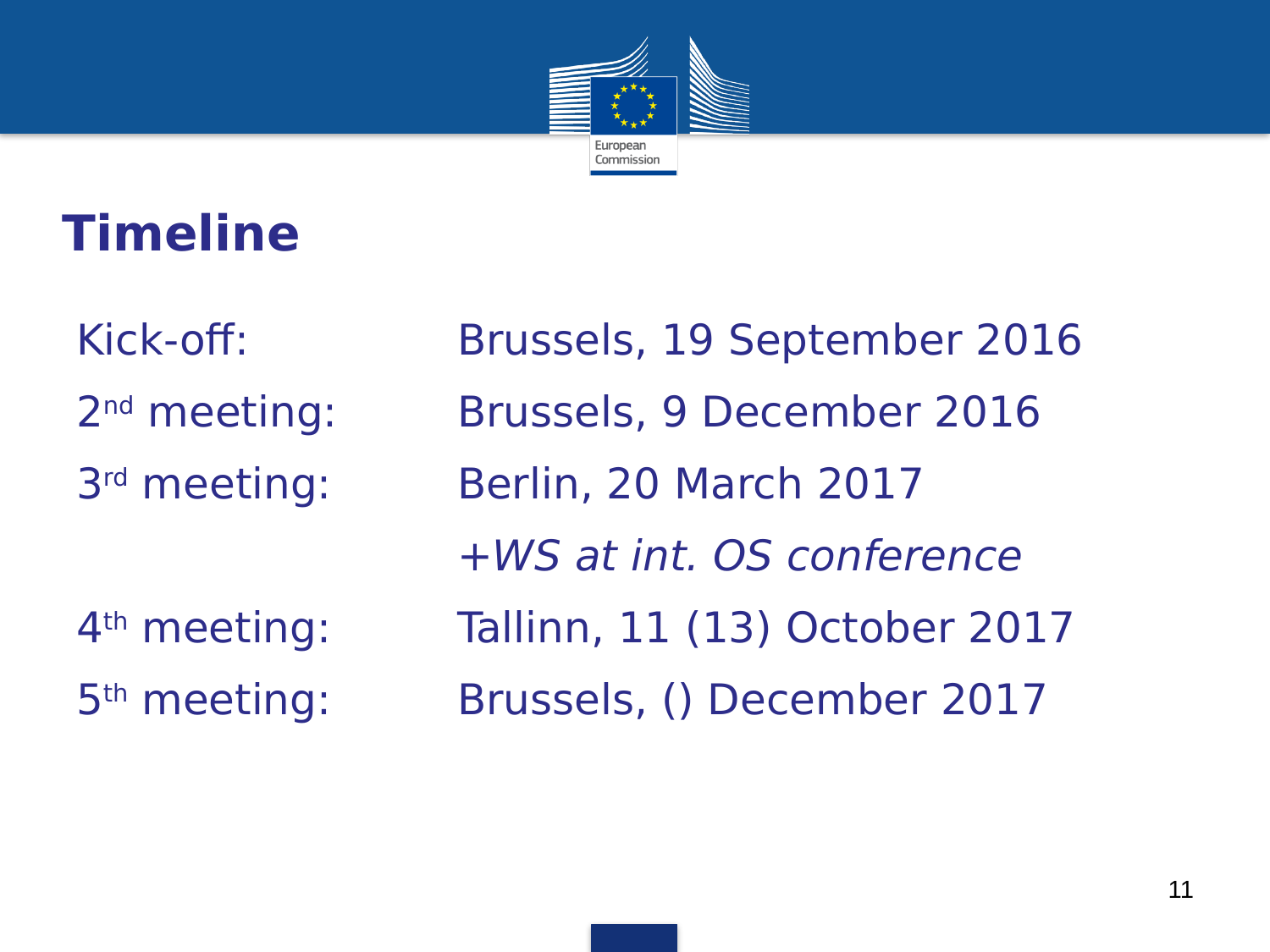

# Timeline
Kick-off:		Brussels, 19 September 2016
2nd meeting:	Brussels, 9 December 2016
3rd meeting:	Berlin, 20 March 2017
			+WS at int. OS conference
4th meeting:	Tallinn, 11 (13) October 2017
5th meeting:	Brussels, () December 2017
11